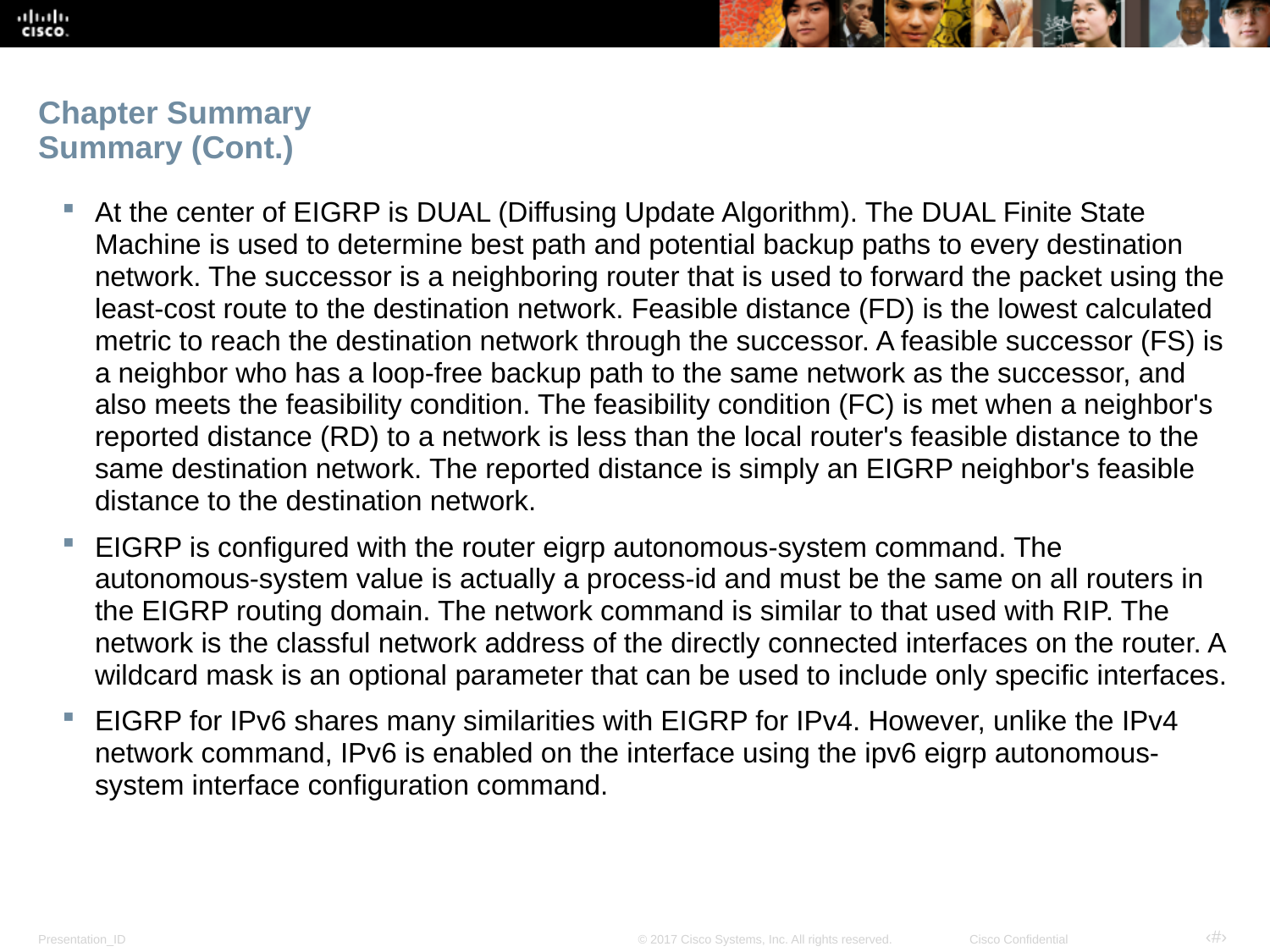

# Chapter Summary Summary (Cont.)
At the center of EIGRP is DUAL (Diffusing Update Algorithm). The DUAL Finite State Machine is used to determine best path and potential backup paths to every destination network. The successor is a neighboring router that is used to forward the packet using the least-cost route to the destination network. Feasible distance (FD) is the lowest calculated metric to reach the destination network through the successor. A feasible successor (FS) is a neighbor who has a loop-free backup path to the same network as the successor, and also meets the feasibility condition. The feasibility condition (FC) is met when a neighbor's reported distance (RD) to a network is less than the local router's feasible distance to the same destination network. The reported distance is simply an EIGRP neighbor's feasible distance to the destination network.
EIGRP is configured with the router eigrp autonomous-system command. The autonomous-system value is actually a process-id and must be the same on all routers in the EIGRP routing domain. The network command is similar to that used with RIP. The network is the classful network address of the directly connected interfaces on the router. A wildcard mask is an optional parameter that can be used to include only specific interfaces.
EIGRP for IPv6 shares many similarities with EIGRP for IPv4. However, unlike the IPv4 network command, IPv6 is enabled on the interface using the ipv6 eigrp autonomous-system interface configuration command.